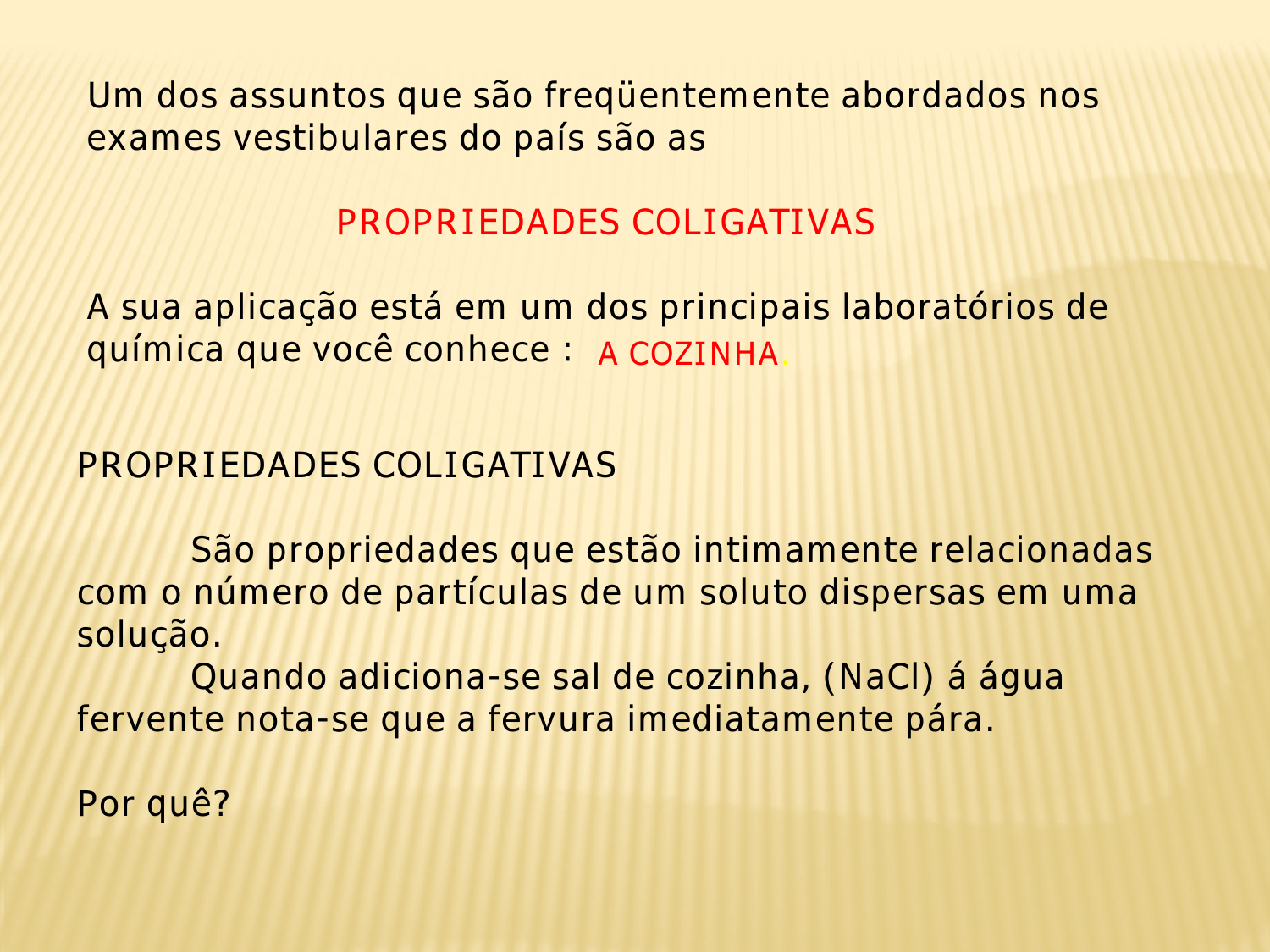

Um dos assuntos que são freqüentemente abordados nos exames vestibulares do país são as

                        PROPRIEDADES COLIGATIVAS
A sua aplicação está em um dos principais laboratórios de química que você conhece :
 A COZINHA.
PROPRIEDADES COLIGATIVAS
           São propriedades que estão intimamente relacionadas com o número de partículas de um soluto dispersas em uma solução.
           Quando adiciona-se sal de cozinha, (NaCl) á água fervente nota-se que a fervura imediatamente pára.

Por quê?